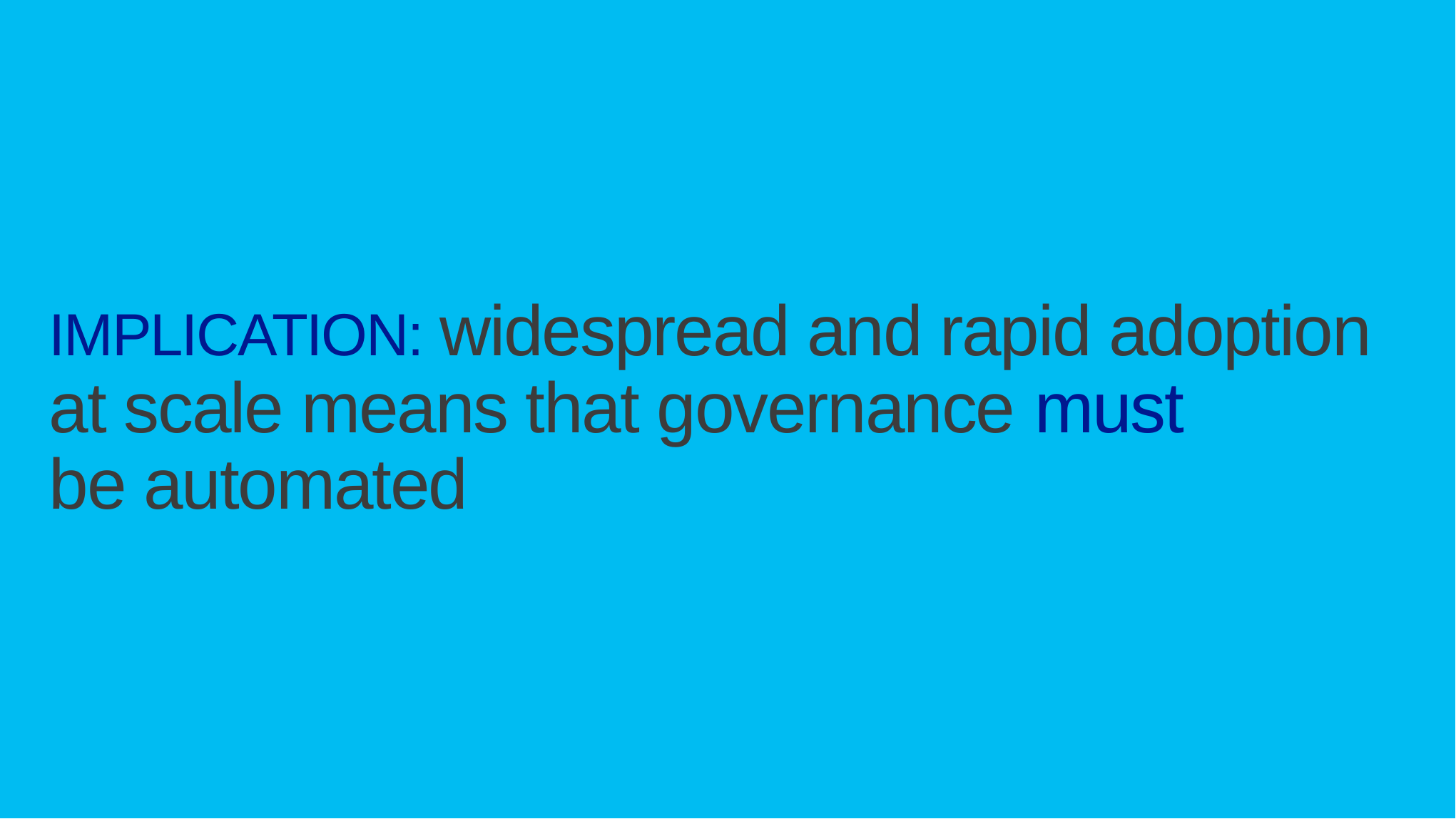

# IMPLICATION: widespread and rapid adoption at scale means that governance must be automated